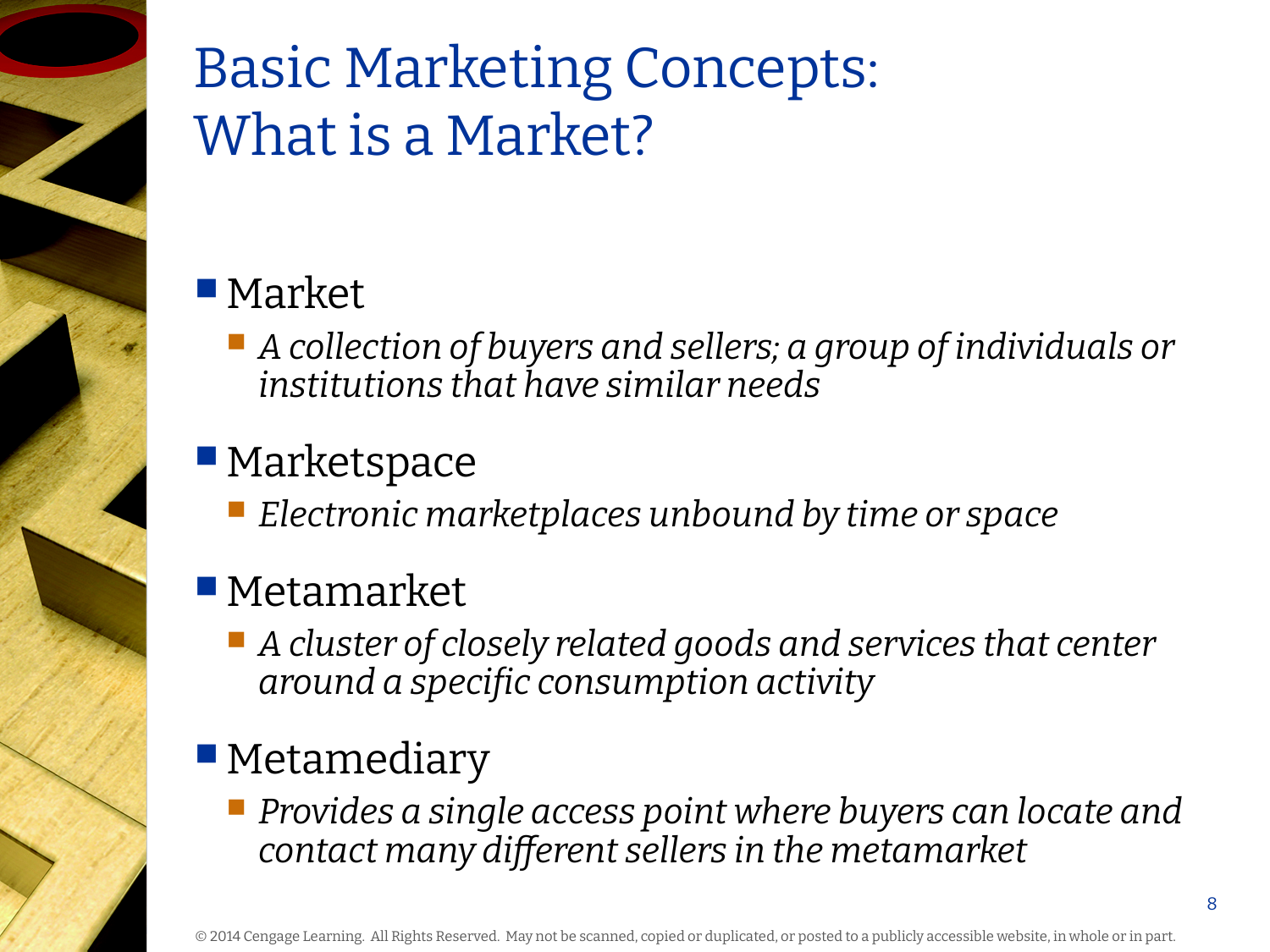

# Basic Marketing Concepts: What is a Market?

Market
A collection of buyers and sellers; a group of individuals or institutions that have similar needs
Marketspace
Electronic marketplaces unbound by time or space
Metamarket
A cluster of closely related goods and services that center around a specific consumption activity
Metamediary
Provides a single access point where buyers can locate and contact many different sellers in the metamarket
8